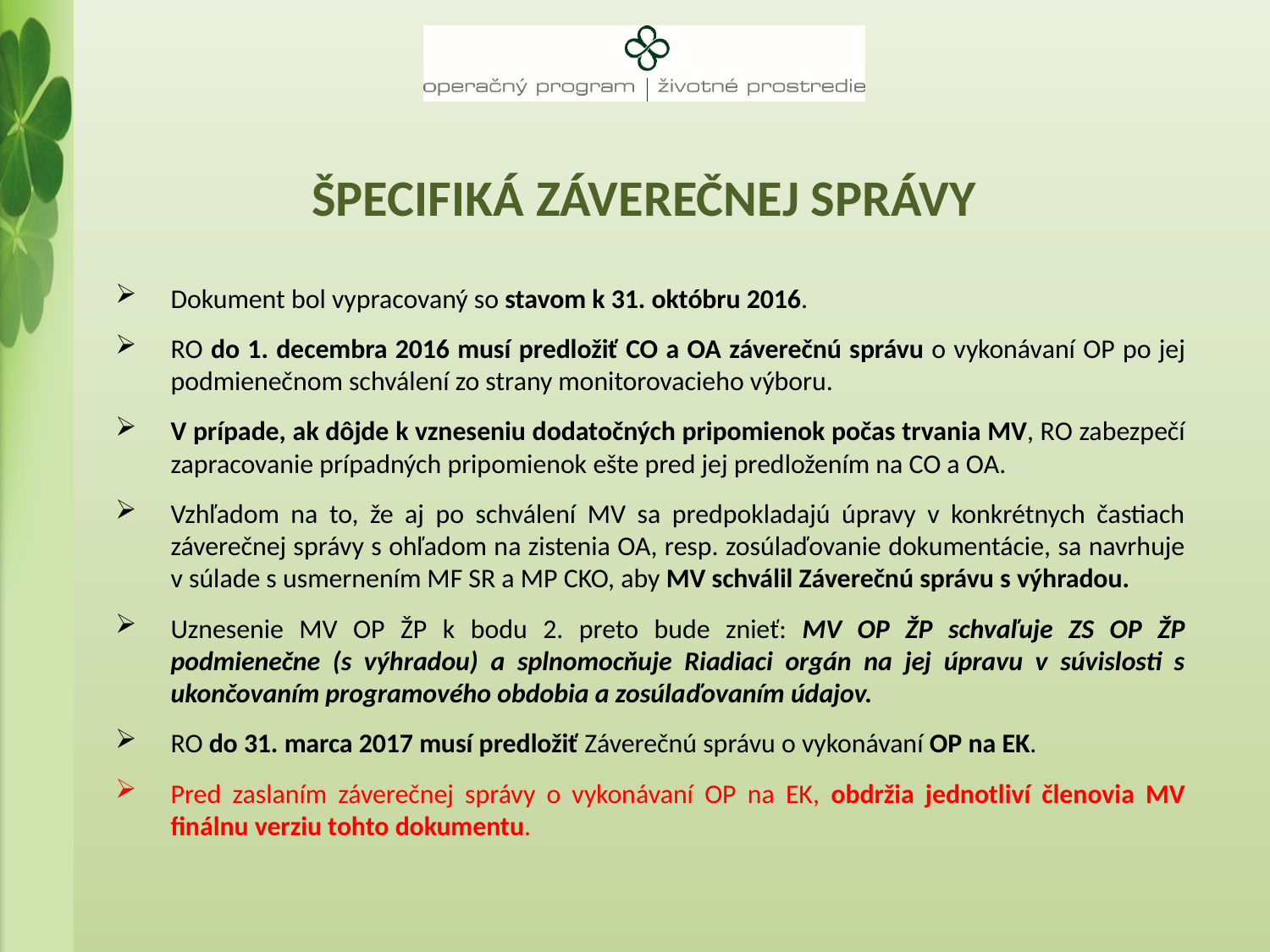

# Špecifiká závEREčnej správy
Dokument bol vypracovaný so stavom k 31. októbru 2016.
RO do 1. decembra 2016 musí predložiť CO a OA záverečnú správu o vykonávaní OP po jej podmienečnom schválení zo strany monitorovacieho výboru.
V prípade, ak dôjde k vzneseniu dodatočných pripomienok počas trvania MV, RO zabezpečí zapracovanie prípadných pripomienok ešte pred jej predložením na CO a OA.
Vzhľadom na to, že aj po schválení MV sa predpokladajú úpravy v konkrétnych častiach záverečnej správy s ohľadom na zistenia OA, resp. zosúlaďovanie dokumentácie, sa navrhuje v súlade s usmernením MF SR a MP CKO, aby MV schválil Záverečnú správu s výhradou.
Uznesenie MV OP ŽP k bodu 2. preto bude znieť: MV OP ŽP schvaľuje ZS OP ŽP podmienečne (s výhradou) a splnomocňuje Riadiaci orgán na jej úpravu v súvislosti s ukončovaním programového obdobia a zosúlaďovaním údajov.
RO do 31. marca 2017 musí predložiť Záverečnú správu o vykonávaní OP na EK.
Pred zaslaním záverečnej správy o vykonávaní OP na EK, obdržia jednotliví členovia MV finálnu verziu tohto dokumentu.